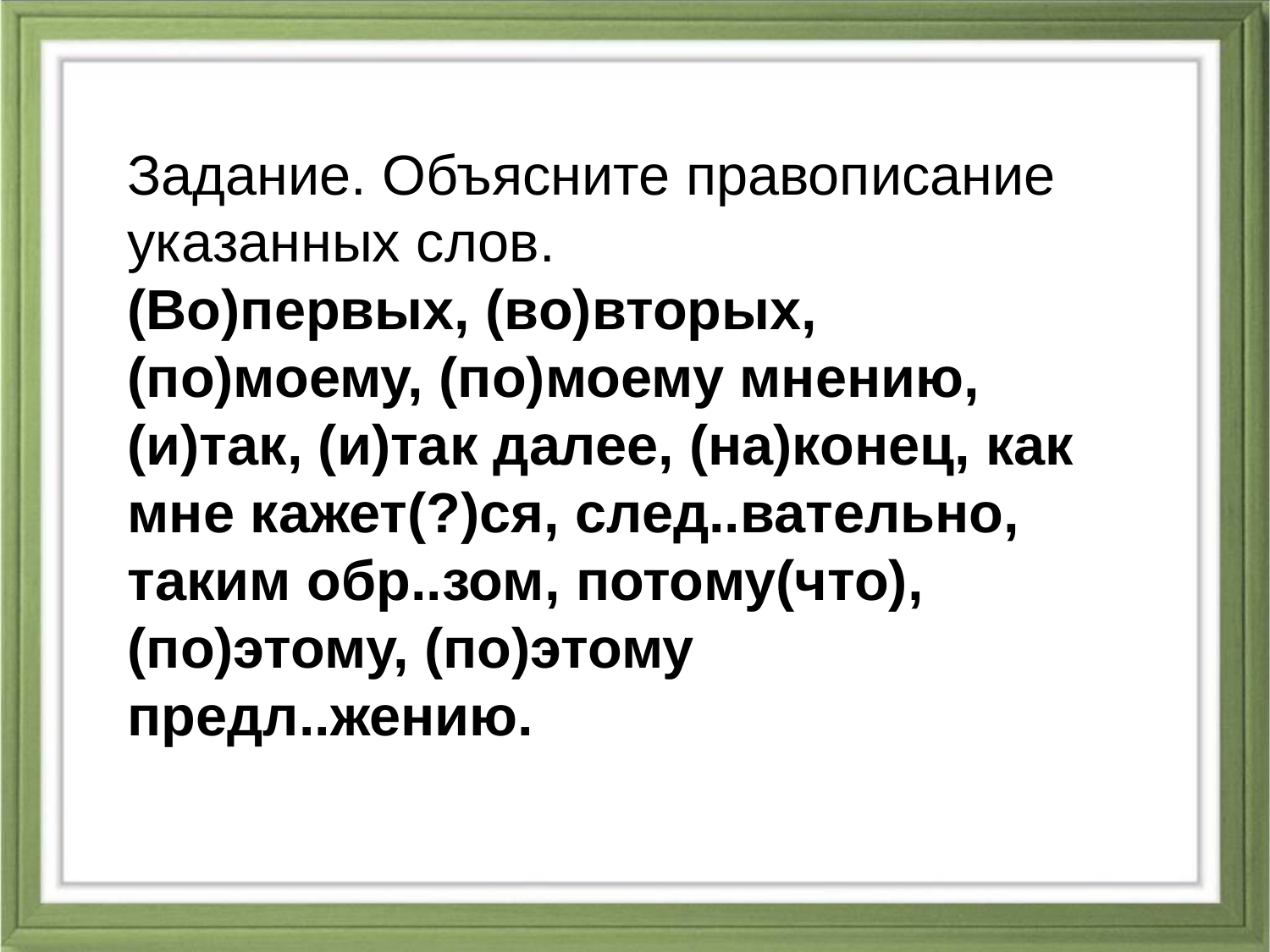

Задание. Объясните правописание указанных слов.
(Во)первых, (во)вторых, (по)моему, (по)моему мнению, (и)так, (и)так далее, (на)конец, как мне кажет(?)ся, след..вательно, таким обр..зом, потому(что), (по)этому, (по)этому предл..жению.